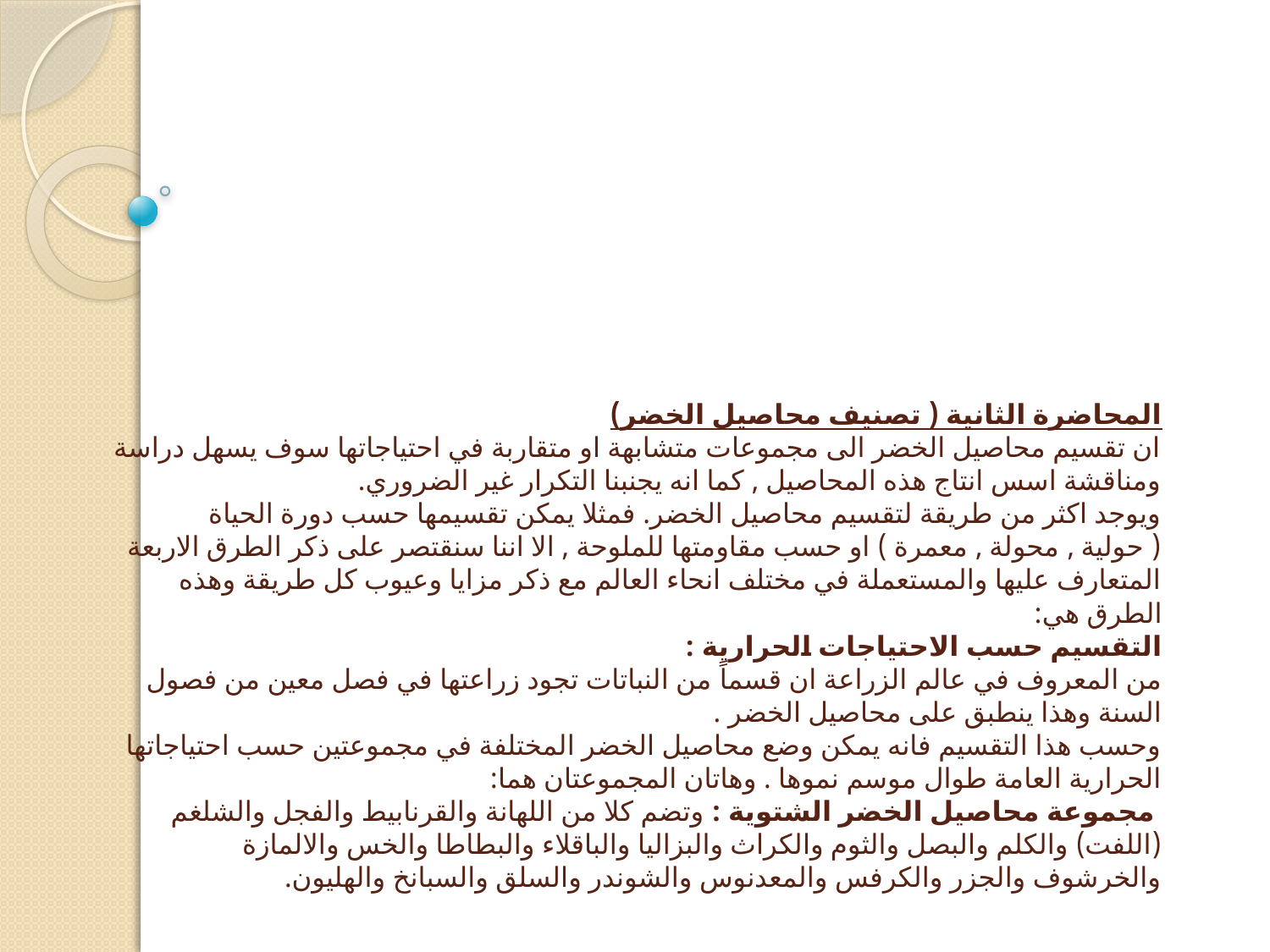

# المحاضرة الثانية ( تصنيف محاصيل الخضر) ان تقسيم محاصيل الخضر الى مجموعات متشابهة او متقاربة في احتياجاتها سوف يسهل دراسة ومناقشة اسس انتاج هذه المحاصيل , كما انه يجنبنا التكرار غير الضروري. ويوجد اكثر من طريقة لتقسيم محاصيل الخضر. فمثلا يمكن تقسيمها حسب دورة الحياة ( حولية , محولة , معمرة ) او حسب مقاومتها للملوحة , الا اننا سنقتصر على ذكر الطرق الاربعة المتعارف عليها والمستعملة في مختلف انحاء العالم مع ذكر مزايا وعيوب كل طريقة وهذه الطرق هي: التقسيم حسب الاحتياجات الحرارية : من المعروف في عالم الزراعة ان قسماً من النباتات تجود زراعتها في فصل معين من فصول السنة وهذا ينطبق على محاصيل الخضر . وحسب هذا التقسيم فانه يمكن وضع محاصيل الخضر المختلفة في مجموعتين حسب احتياجاتها الحرارية العامة طوال موسم نموها . وهاتان المجموعتان هما:  مجموعة محاصيل الخضر الشتوية : وتضم كلا من اللهانة والقرنابيط والفجل والشلغم (اللفت) والكلم والبصل والثوم والكراث والبزاليا والباقلاء والبطاطا والخس والالمازة والخرشوف والجزر والكرفس والمعدنوس والشوندر والسلق والسبانخ والهليون.